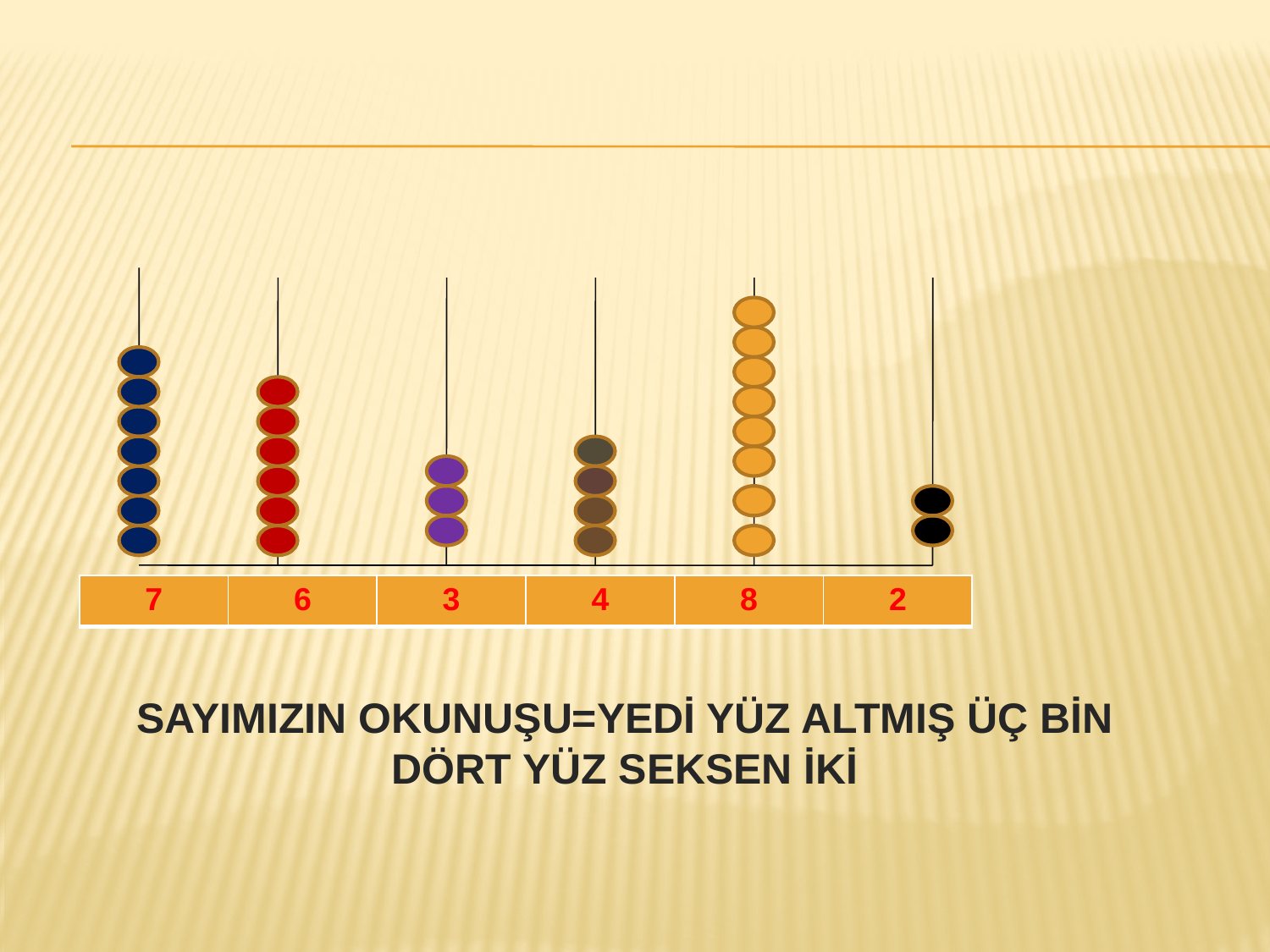

| 7 | 6 | 3 | 4 | 8 | 2 |
| --- | --- | --- | --- | --- | --- |
SAYIMIZIN OKUNUŞU=YEDİ YÜZ ALTMIŞ ÜÇ BİN DÖRT YÜZ SEKSEN İKİ